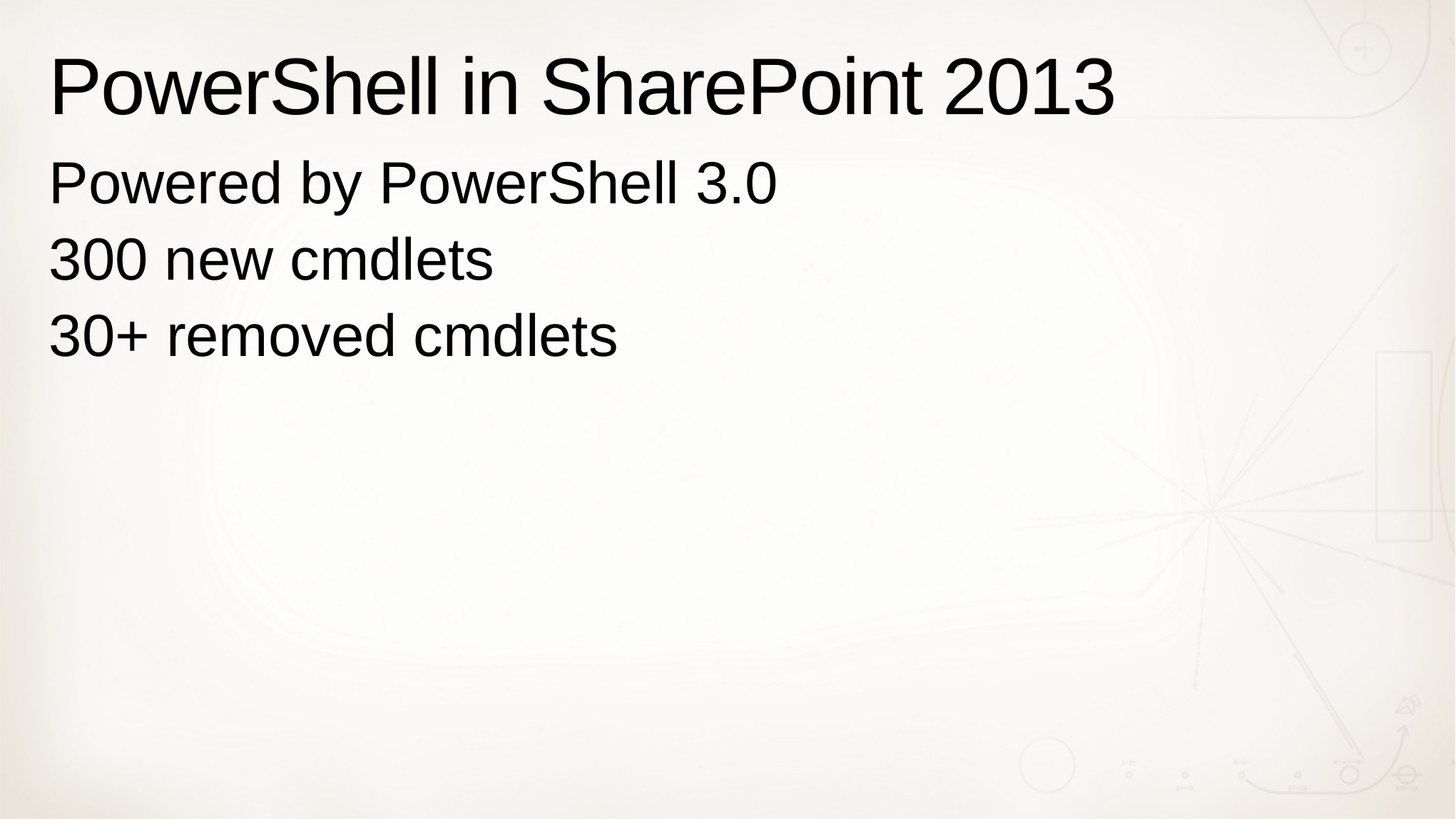

# PowerShell in SharePoint 2013
Powered by PowerShell 3.0
300 new cmdlets
30+ removed cmdlets